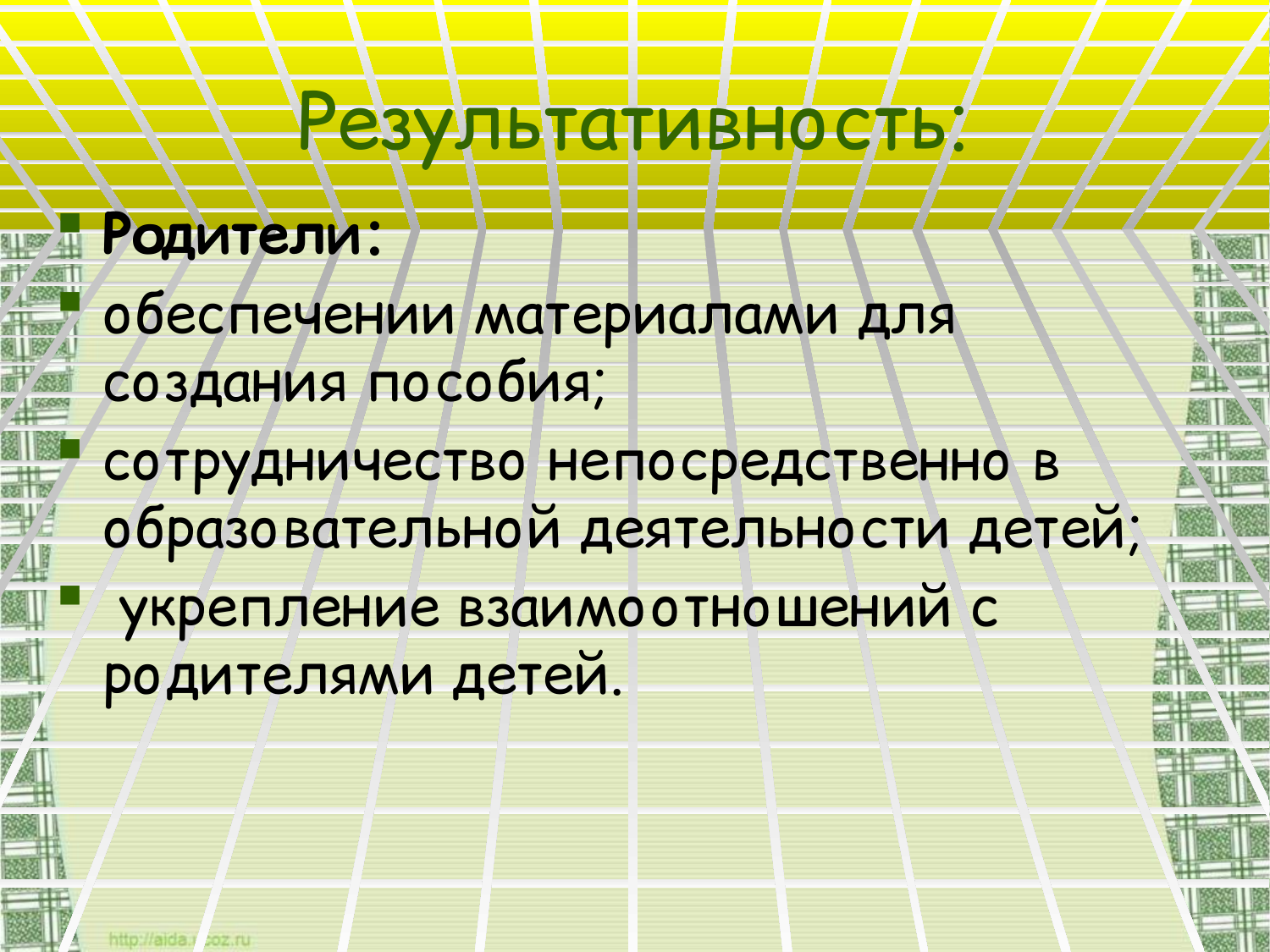

# Результативность:
Родители:
обеспечении материалами для создания пособия;
сотрудничество непосредственно в образовательной деятельности детей;
 укрепление взаимоотношений с родителями детей.